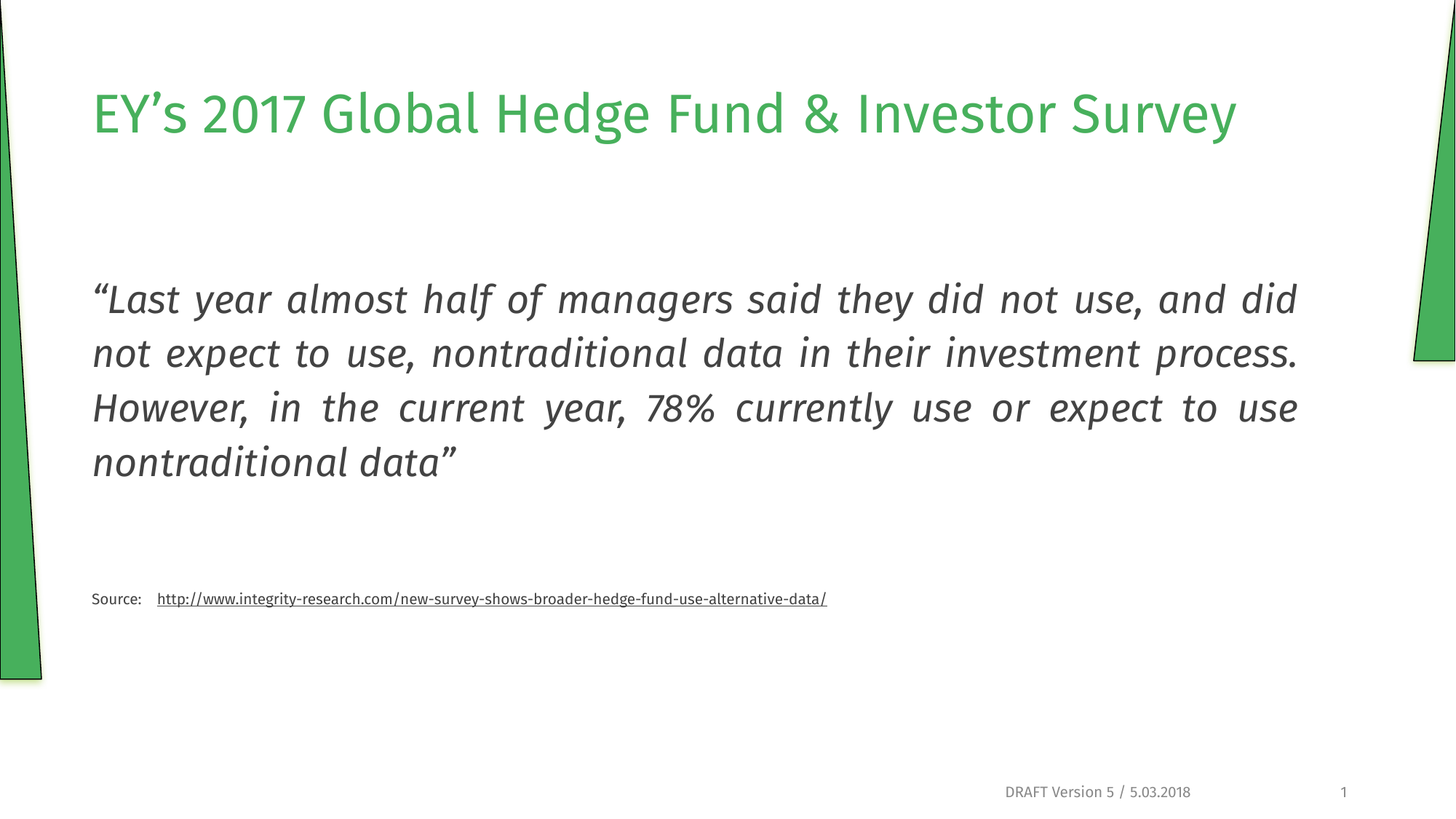

EY’s 2017 Global Hedge Fund & Investor Survey
“Last year almost half of managers said they did not use, and did not expect to use, nontraditional data in their investment process. However, in the current year, 78% currently use or expect to use nontraditional data”

Source:  http://www.integrity-research.com/new-survey-shows-broader-hedge-fund-use-alternative-data/
									   DRAFT Version 5 / 5.03.2018 		     1